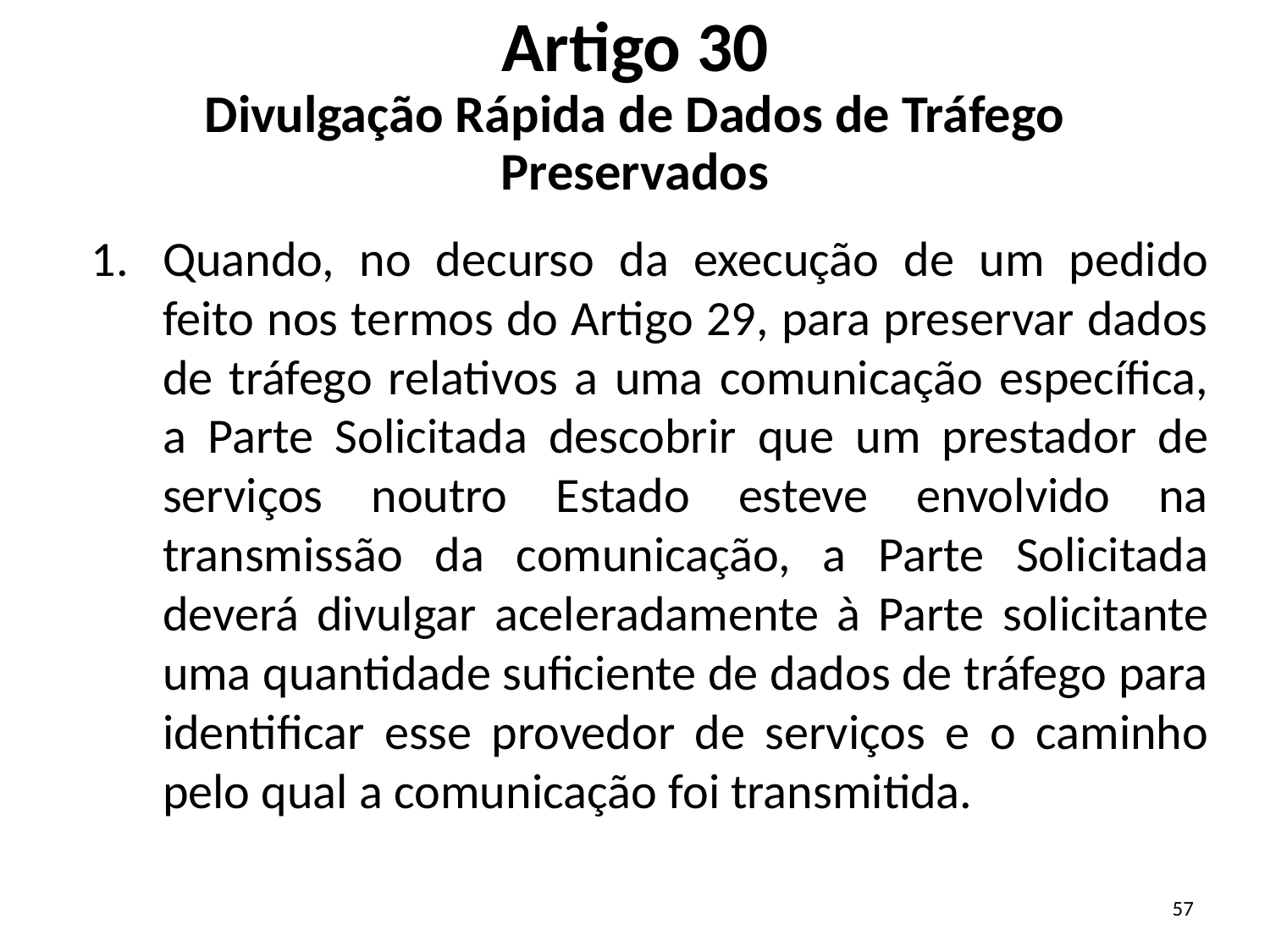

# Artigo 30 Divulgação Rápida de Dados de Tráfego Preservados
Quando, no decurso da execução de um pedido feito nos termos do Artigo 29, para preservar dados de tráfego relativos a uma comunicação específica, a Parte Solicitada descobrir que um prestador de serviços noutro Estado esteve envolvido na transmissão da comunicação, a Parte Solicitada deverá divulgar aceleradamente à Parte solicitante uma quantidade suficiente de dados de tráfego para identificar esse provedor de serviços e o caminho pelo qual a comunicação foi transmitida.
57